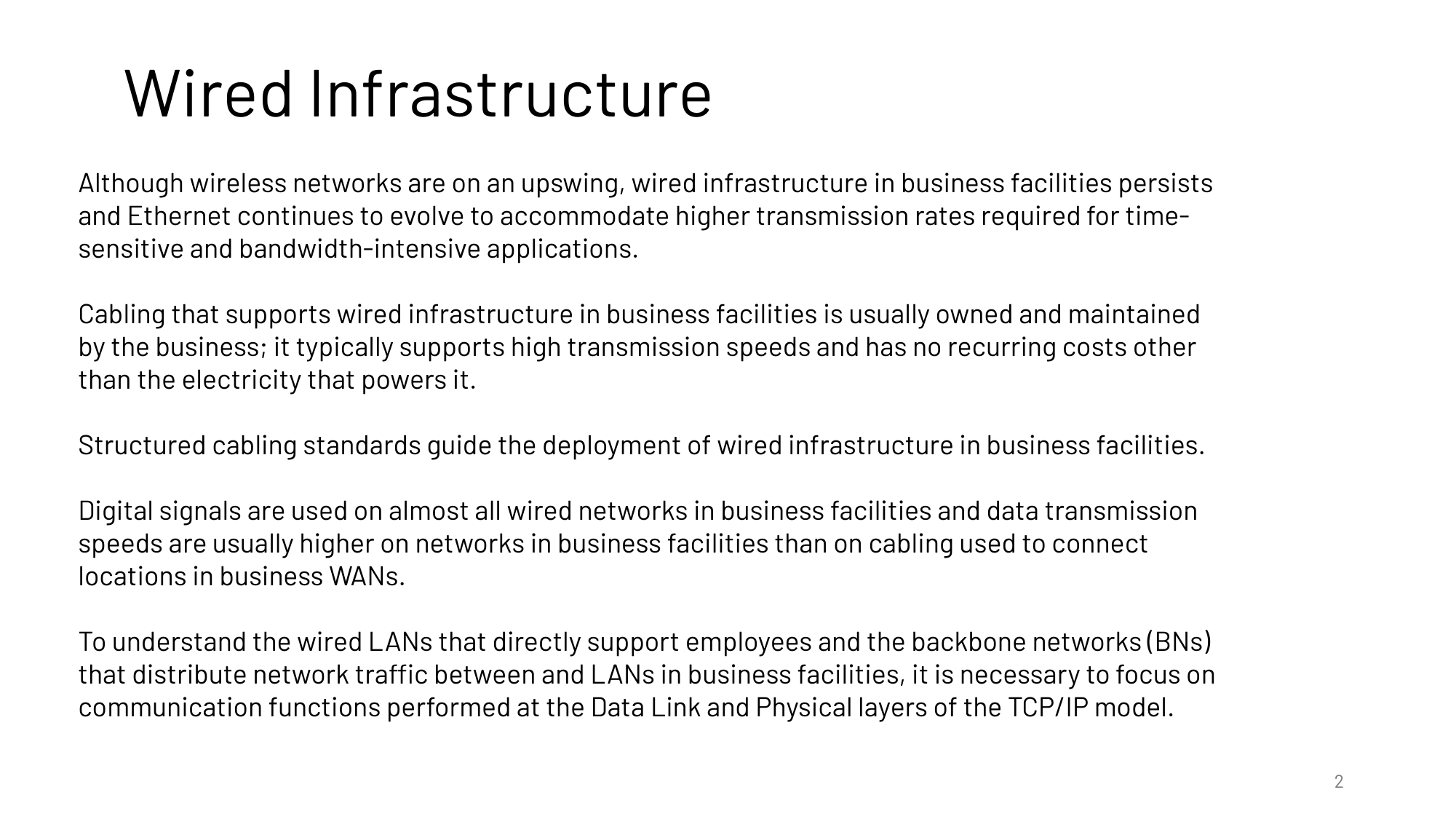

# Wired Infrastructure
Although wireless networks are on an upswing, wired infrastructure in business facilities persists and Ethernet continues to evolve to accommodate higher transmission rates required for time-sensitive and bandwidth-intensive applications.

Cabling that supports wired infrastructure in business facilities is usually owned and maintained by the business; it typically supports high transmission speeds and has no recurring costs other than the electricity that powers it.

Structured cabling standards guide the deployment of wired infrastructure in business facilities.

Digital signals are used on almost all wired networks in business facilities and data transmission speeds are usually higher on networks in business facilities than on cabling used to connect locations in business WANs.

To understand the wired LANs that directly support employees and the backbone networks (BNs) that distribute network traffic between and LANs in business facilities, it is necessary to focus on communication functions performed at the Data Link and Physical layers of the TCP/IP model.
2